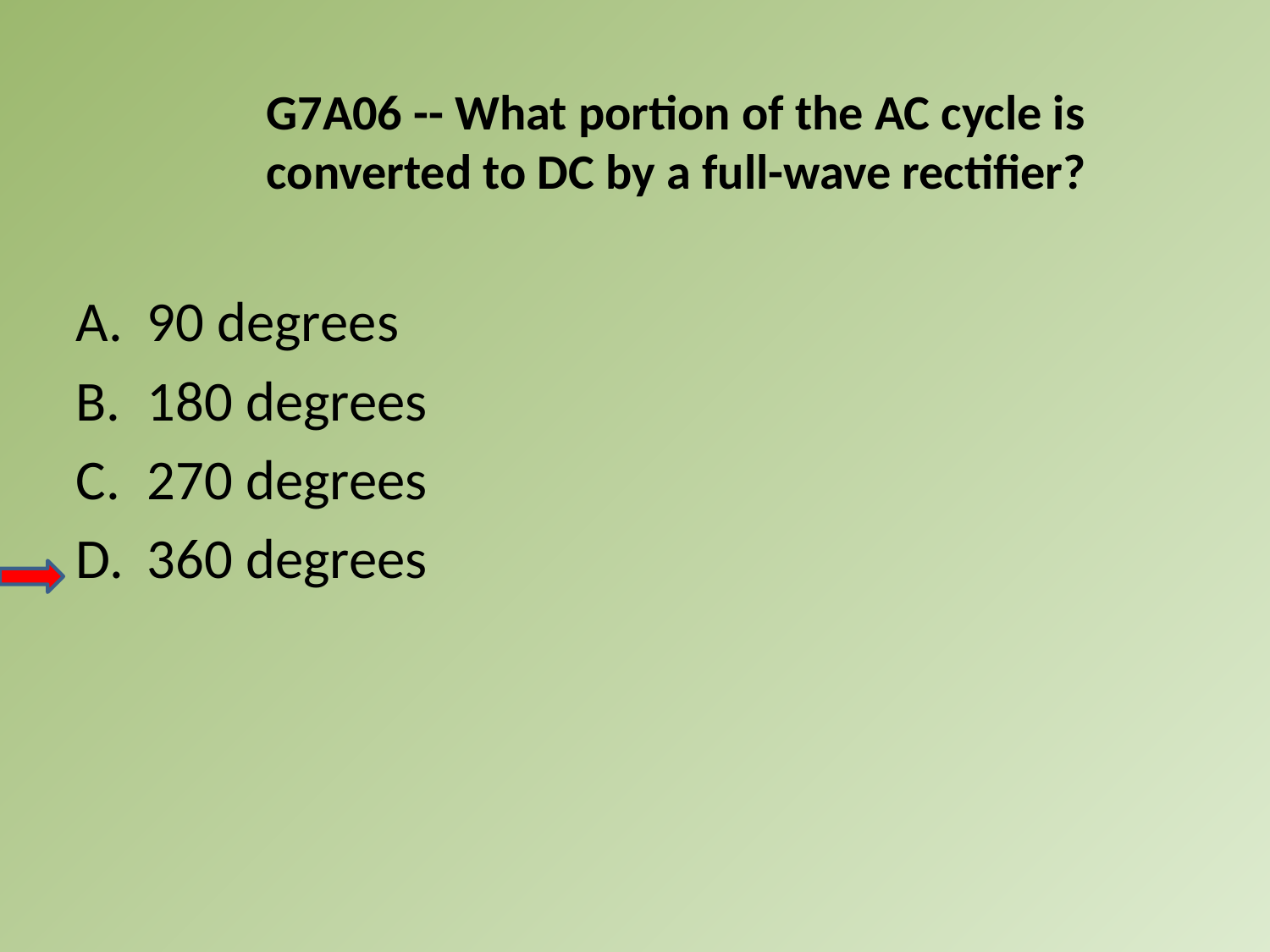

G7A06 -- What portion of the AC cycle is converted to DC by a full-wave rectifier?
A.	90 degrees
B.	180 degrees
C.	270 degrees
D.	360 degrees